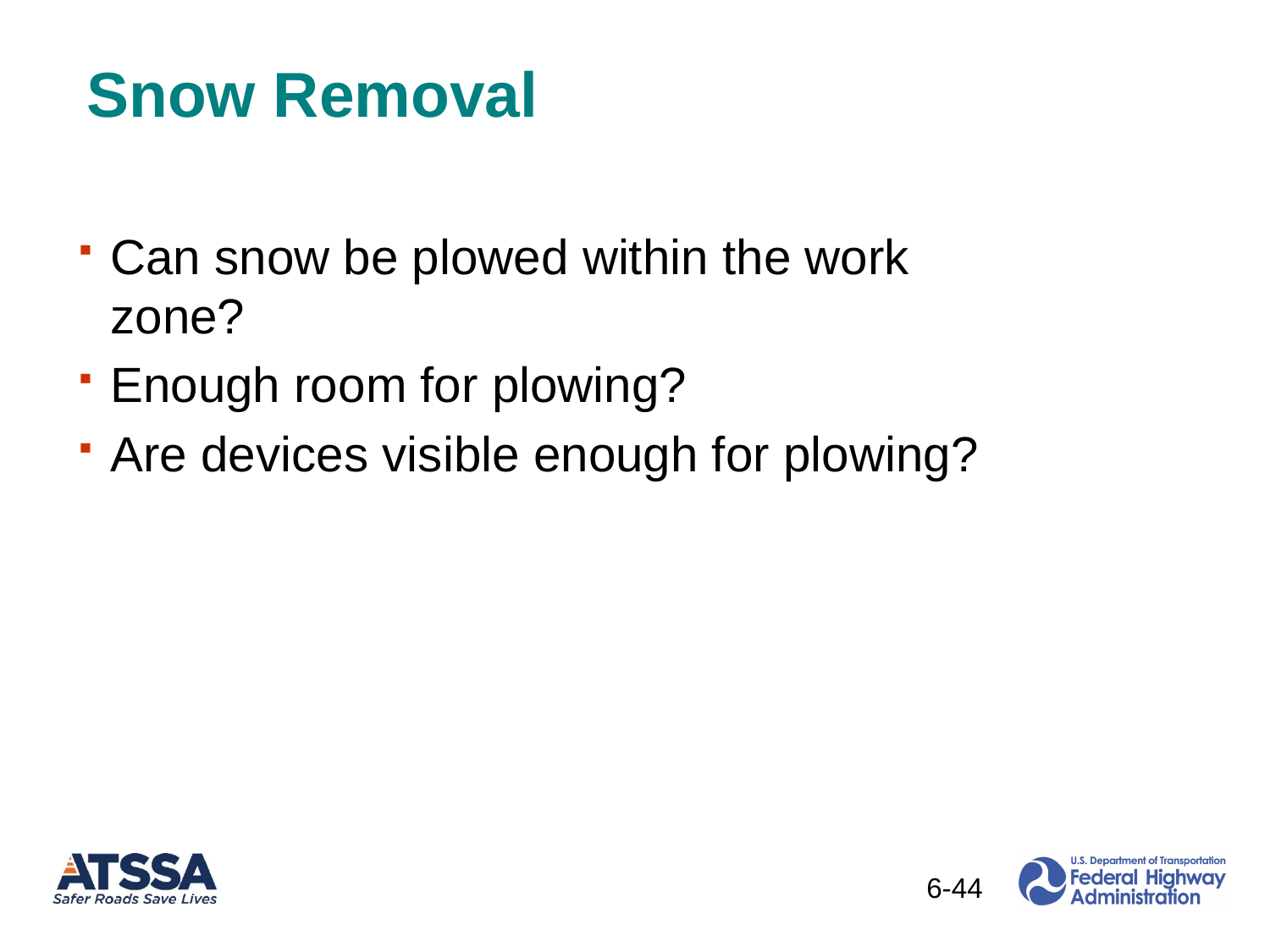

# Snow Removal
Can snow be plowed within the work zone?
Enough room for plowing?
Are devices visible enough for plowing?